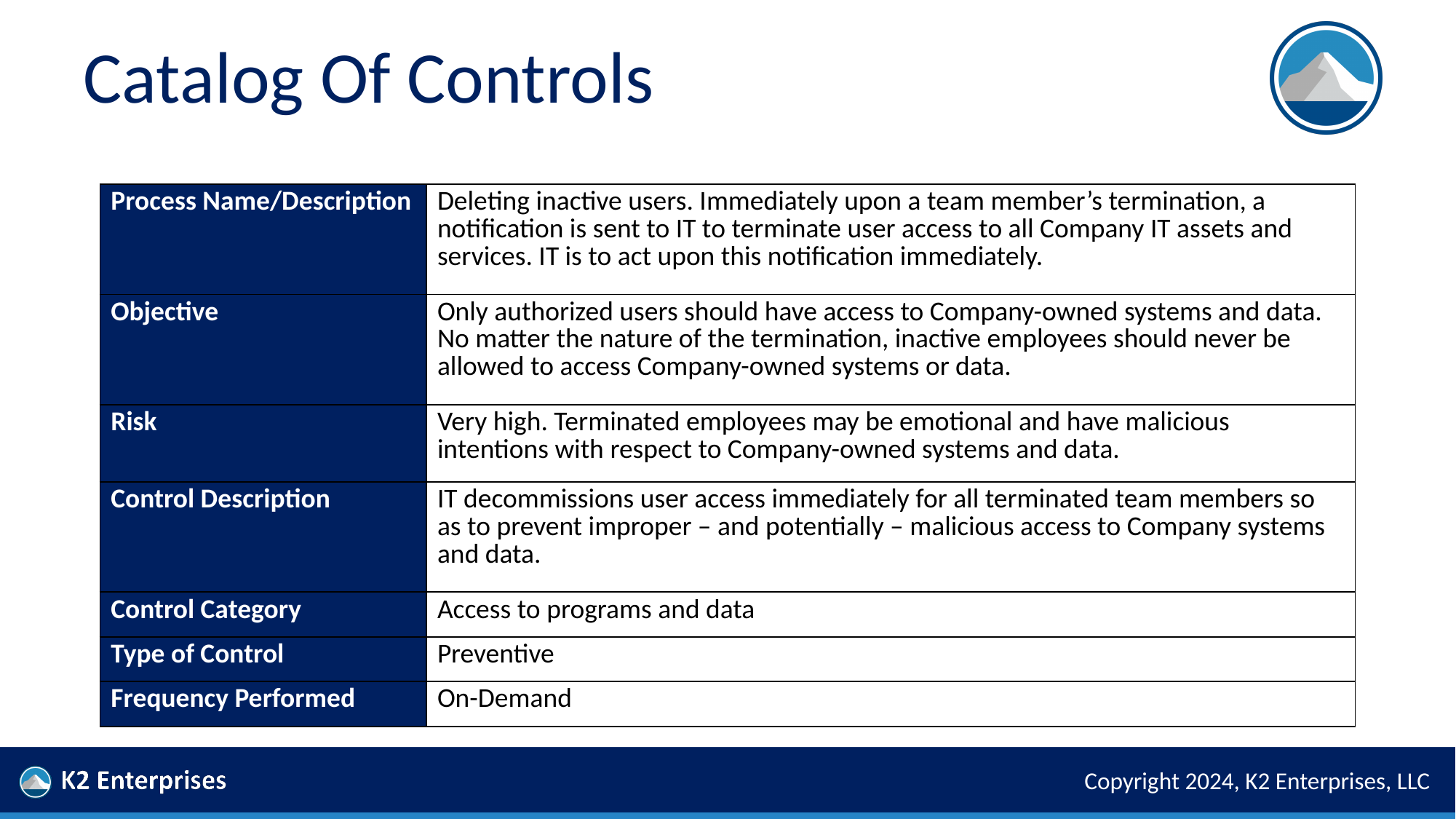

# Catalog Of Controls
| Process Name/Description | Deleting inactive users. Immediately upon a team member’s termination, a notification is sent to IT to terminate user access to all Company IT assets and services. IT is to act upon this notification immediately. |
| --- | --- |
| Objective | Only authorized users should have access to Company-owned systems and data. No matter the nature of the termination, inactive employees should never be allowed to access Company-owned systems or data. |
| Risk | Very high. Terminated employees may be emotional and have malicious intentions with respect to Company-owned systems and data. |
| Control Description | IT decommissions user access immediately for all terminated team members so as to prevent improper – and potentially – malicious access to Company systems and data. |
| Control Category | Access to programs and data |
| Type of Control | Preventive |
| Frequency Performed | On-Demand |